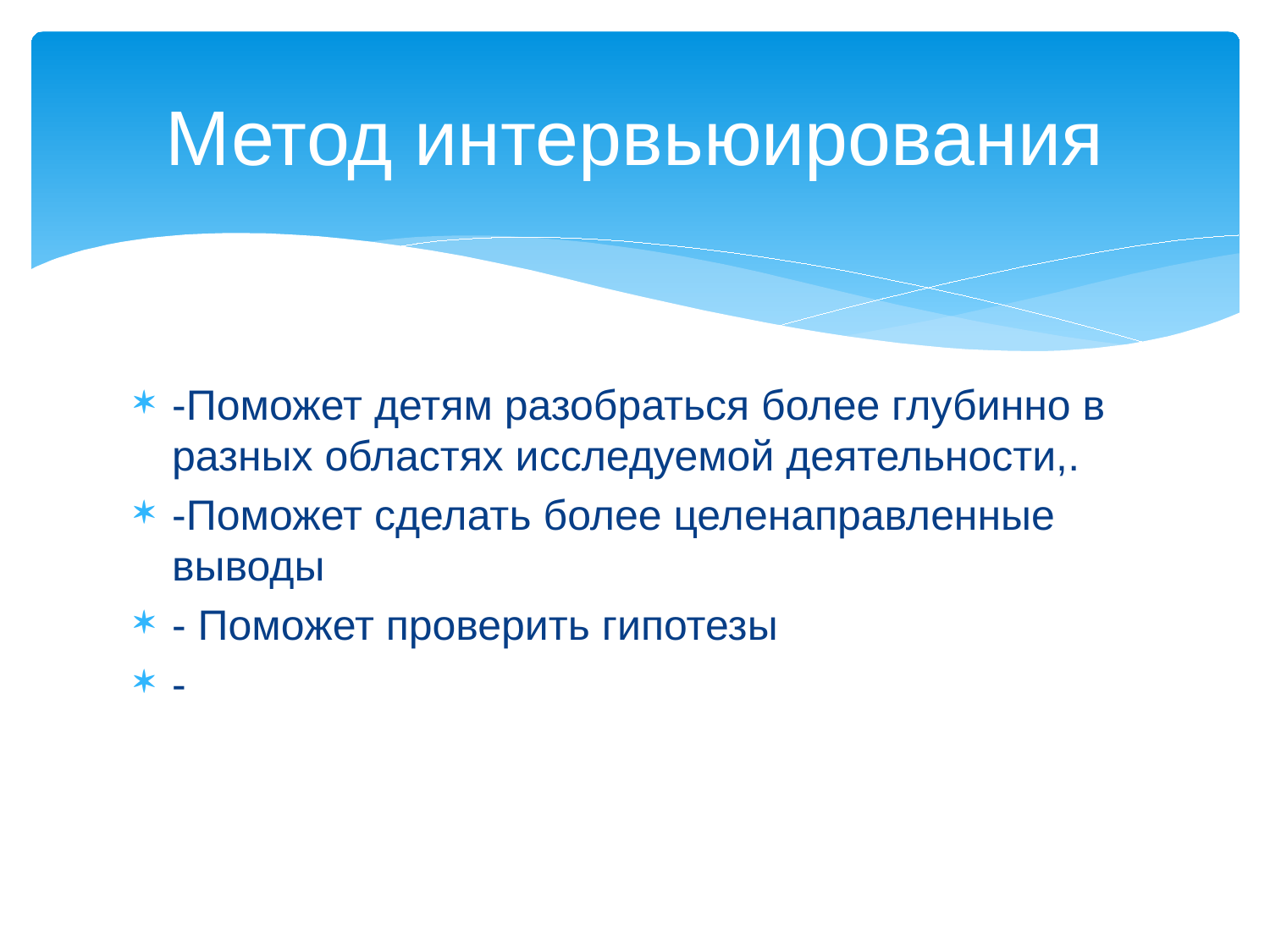

# Метод интервьюирования
-Поможет детям разобраться более глубинно в разных областях исследуемой деятельности,.
-Поможет сделать более целенаправленные выводы
- Поможет проверить гипотезы
-